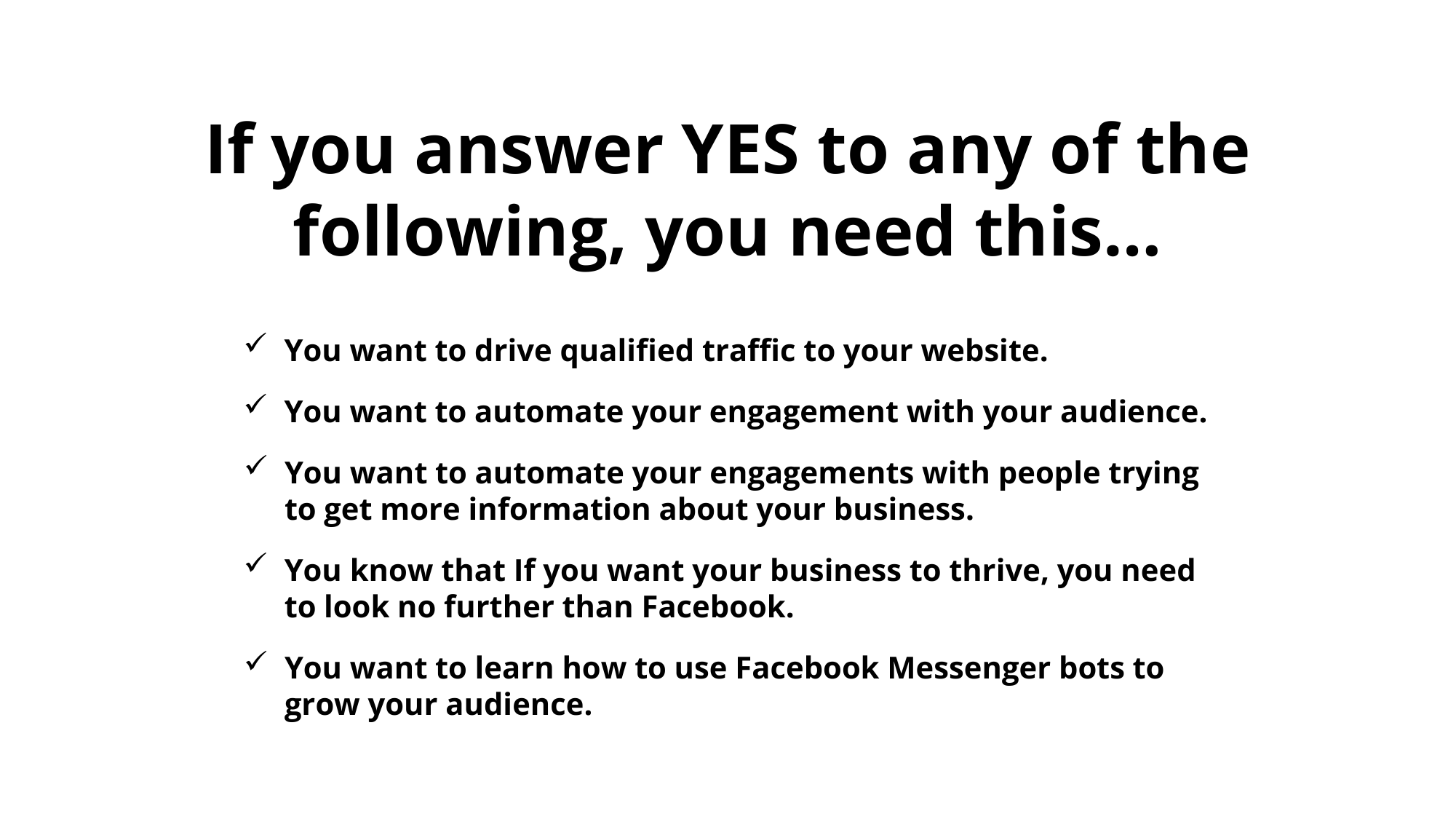

If you answer YES to any of the following, you need this…
You want to drive qualified traffic to your website.
You want to automate your engagement with your audience.
You want to automate your engagements with people trying to get more information about your business.
You know that If you want your business to thrive, you need to look no further than Facebook.
You want to learn how to use Facebook Messenger bots to grow your audience.